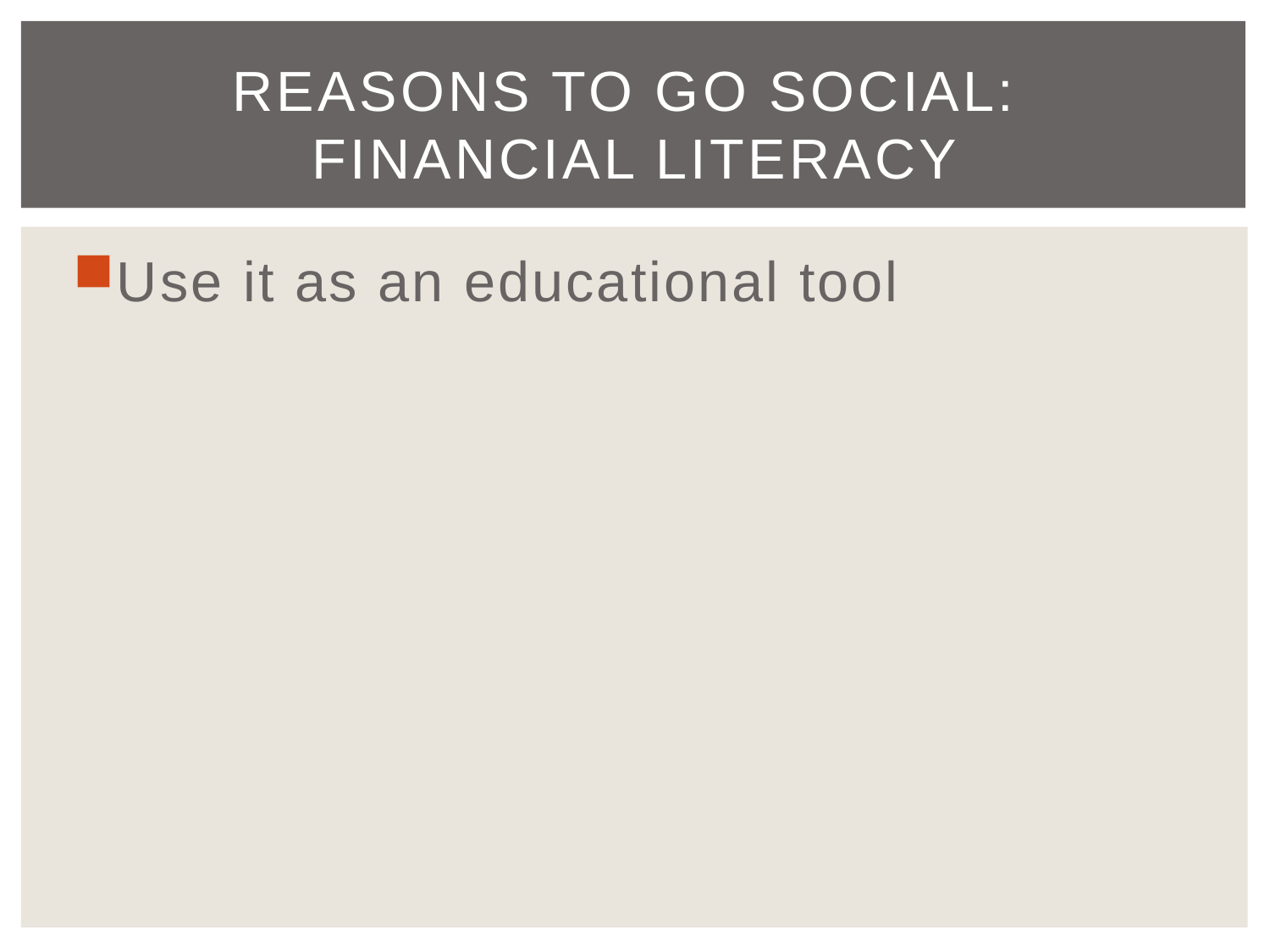

# Reasons to go social: Financial literacy
Use it as an educational tool